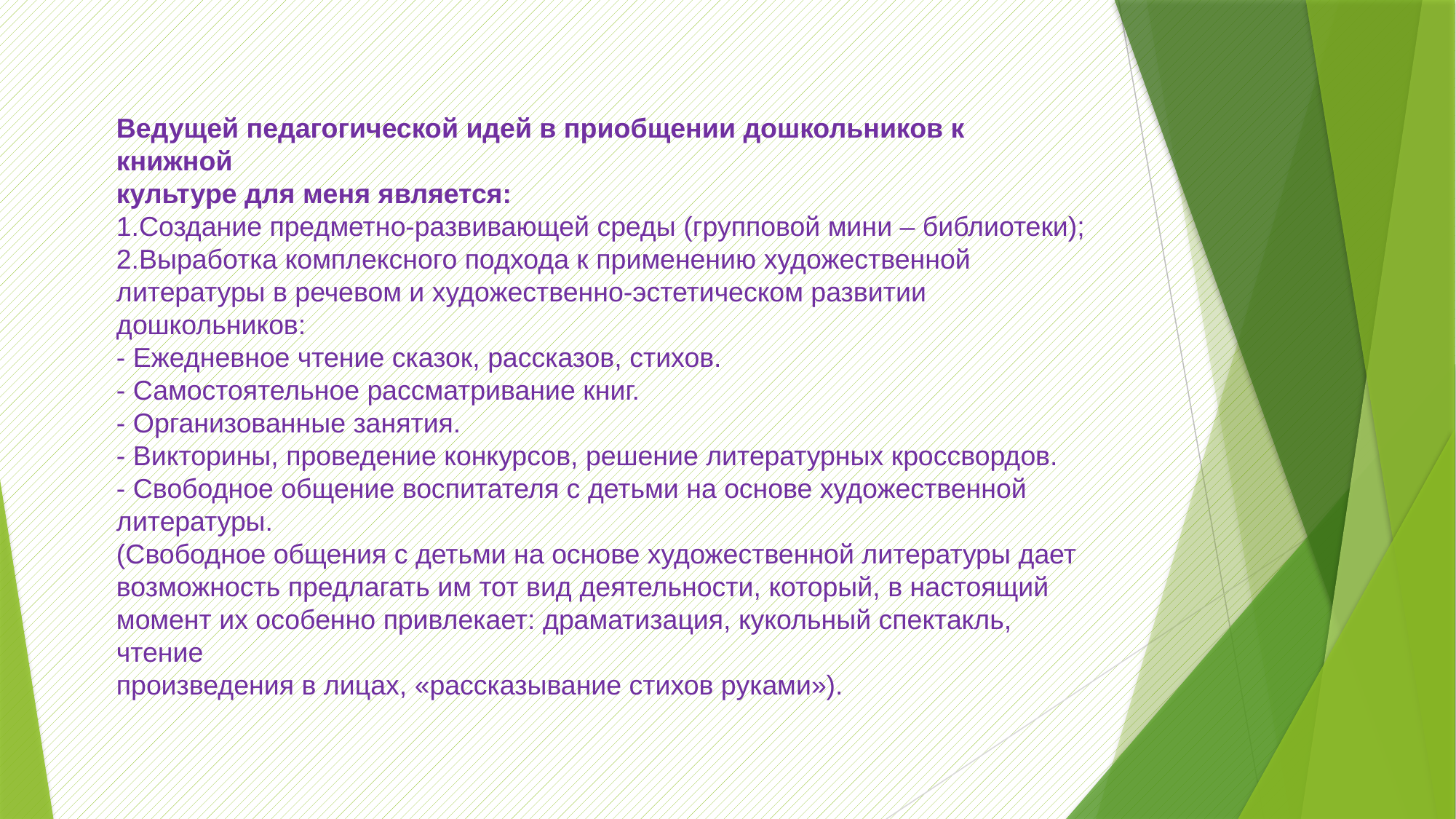

Ведущей педагогической идей в приобщении дошкольников к книжной
культуре для меня является:
1.Создание предметно-развивающей среды (групповой мини – библиотеки);
2.Выработка комплексного подхода к применению художественной
литературы в речевом и художественно-эстетическом развитии
дошкольников:
- Ежедневное чтение сказок, рассказов, стихов.
- Самостоятельное рассматривание книг.
- Организованные занятия.
- Викторины, проведение конкурсов, решение литературных кроссвордов.
- Свободное общение воспитателя с детьми на основе художественной
литературы.
(Свободное общения с детьми на основе художественной литературы дает
возможность предлагать им тот вид деятельности, который, в настоящий
момент их особенно привлекает: драматизация, кукольный спектакль, чтение
произведения в лицах, «рассказывание стихов руками»).